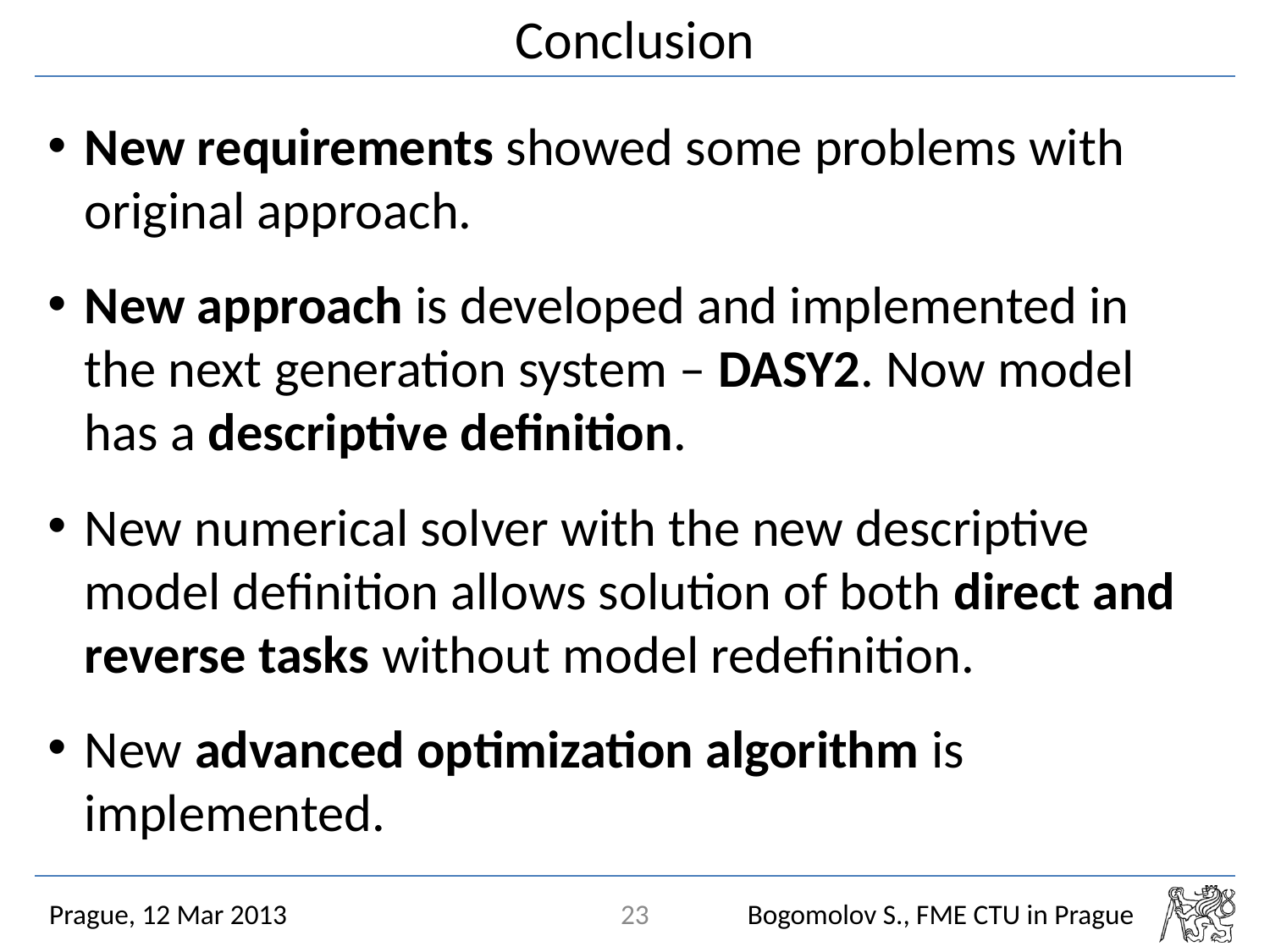

# Conclusion
New requirements showed some problems with original approach.
New approach is developed and implemented in the next generation system – DASY2. Now model has a descriptive definition.
New numerical solver with the new descriptive model definition allows solution of both direct and reverse tasks without model redefinition.
New advanced optimization algorithm is implemented.
23